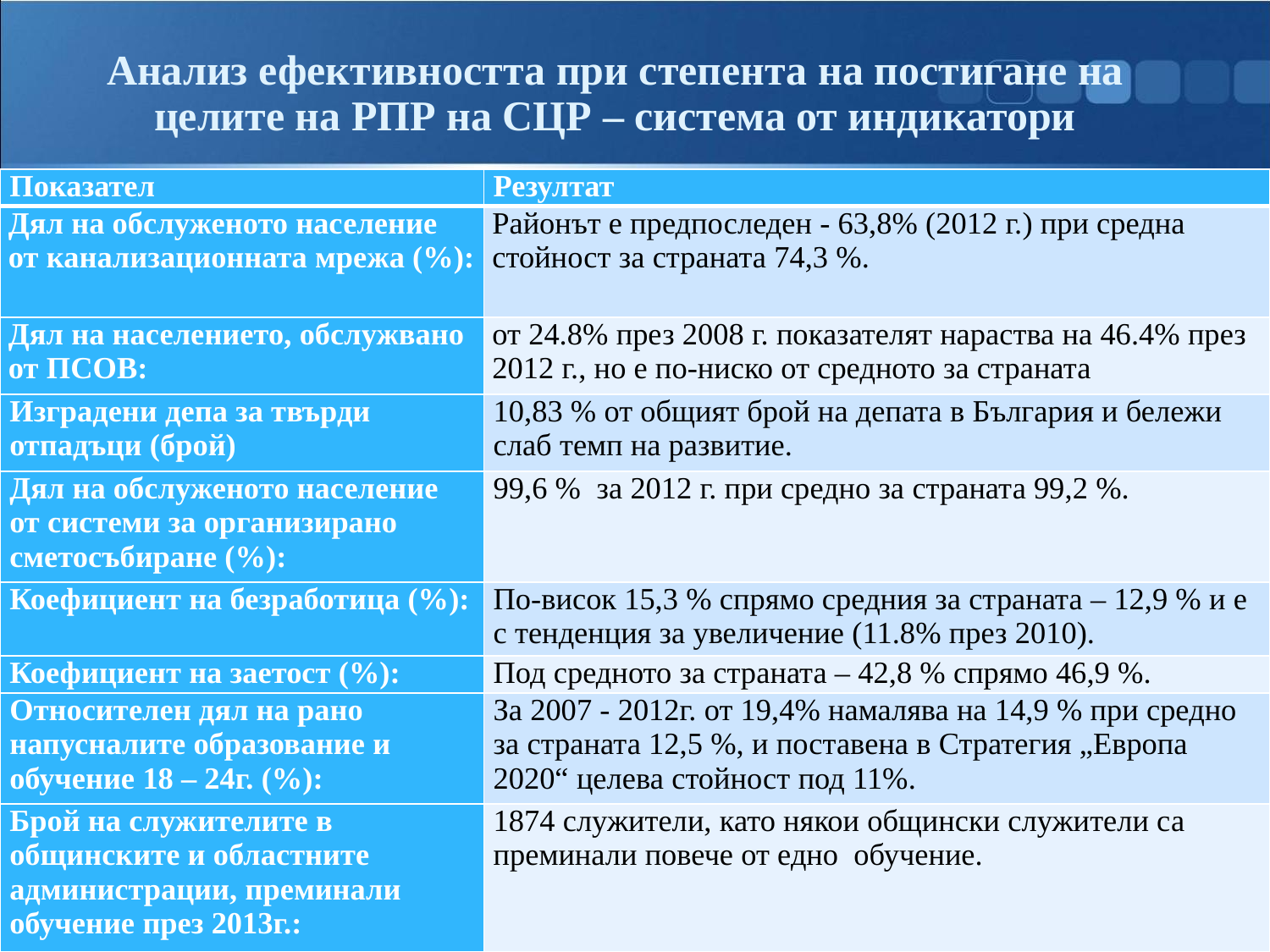

# Анализ ефективността при степента на постигане на целите на РПР на СЦР – система от индикатори
| Показател | Резултат |
| --- | --- |
| Дял на обслуженото население от канализационната мрежа (%): | Районът е предпоследен - 63,8% (2012 г.) при средна стойност за страната 74,3 %. |
| Дял на населението, обслужвано от ПСОВ: | от 24.8% през 2008 г. показателят нараства на 46.4% през 2012 г., но е по-ниско от средното за страната |
| Изградени депа за твърди отпадъци (брой) | 10,83 % от общият брой на депата в България и бележи слаб темп на развитие. |
| Дял на обслуженото население от системи за организирано сметосъбиране (%): | 99,6 % за 2012 г. при средно за страната 99,2 %. |
| Коефициент на безработица (%): | По-висок 15,3 % спрямо средния за страната – 12,9 % и е с тенденция за увеличение (11.8% през 2010). |
| Коефициент на заетост (%): | Под средното за страната – 42,8 % спрямо 46,9 %. |
| Относителен дял на рано напусналите образование и обучение 18 – 24г. (%): | За 2007 - 2012г. от 19,4% намалява на 14,9 % при средно за страната 12,5 %, и поставена в Стратегия „Европа 2020“ целева стойност под 11%. |
| Брой на служителите в общинските и областните администрации, преминали обучение през 2013г.: | 1874 служители, като някои общински служители са преминали повече от едно обучение. |